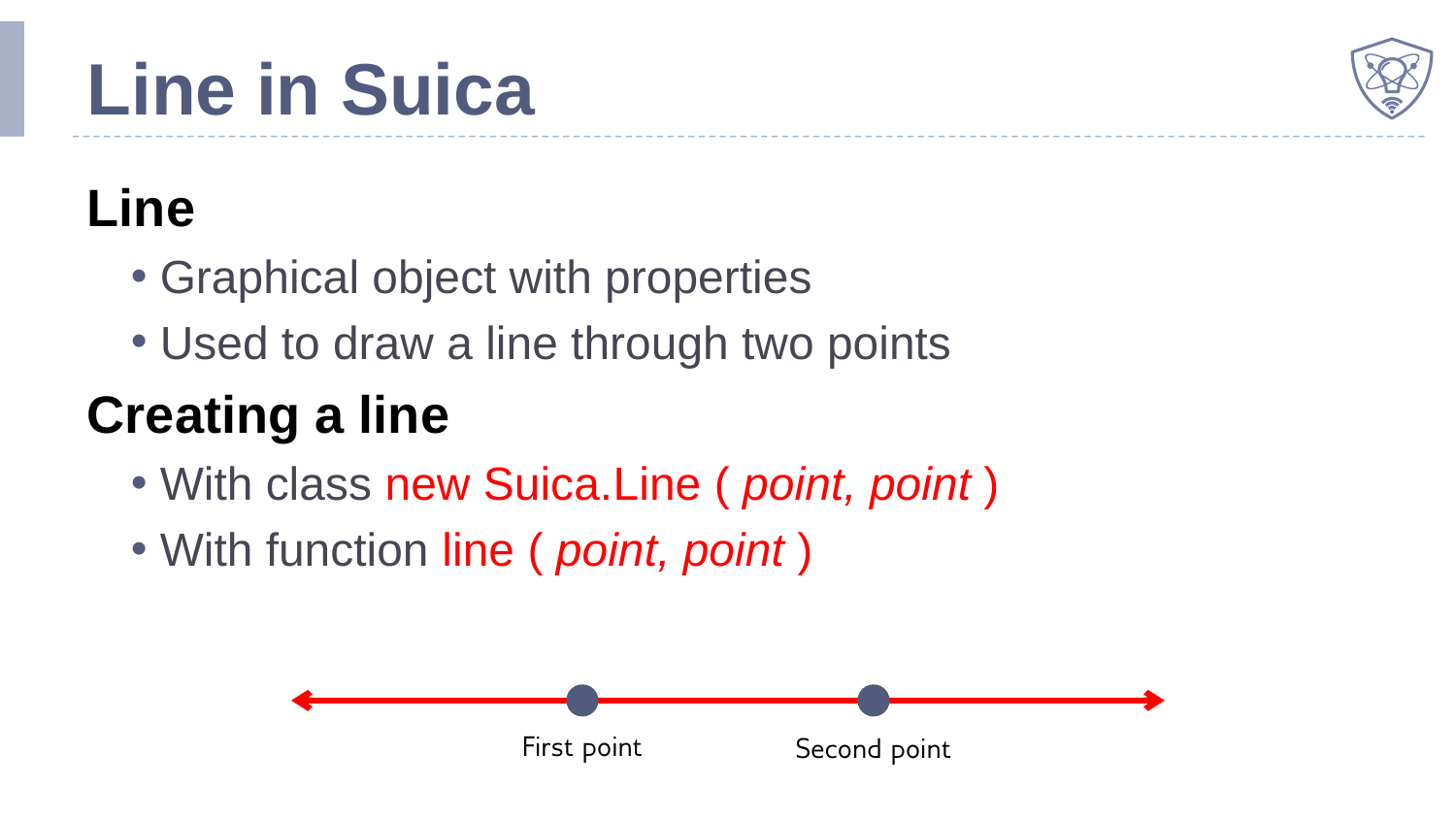

# Line in Suica
Line
Graphical object with properties
Used to draw a line through two points
Creating a line
With class new Suica.Line ( point, point )
With function line ( point, point )

First point
Second point